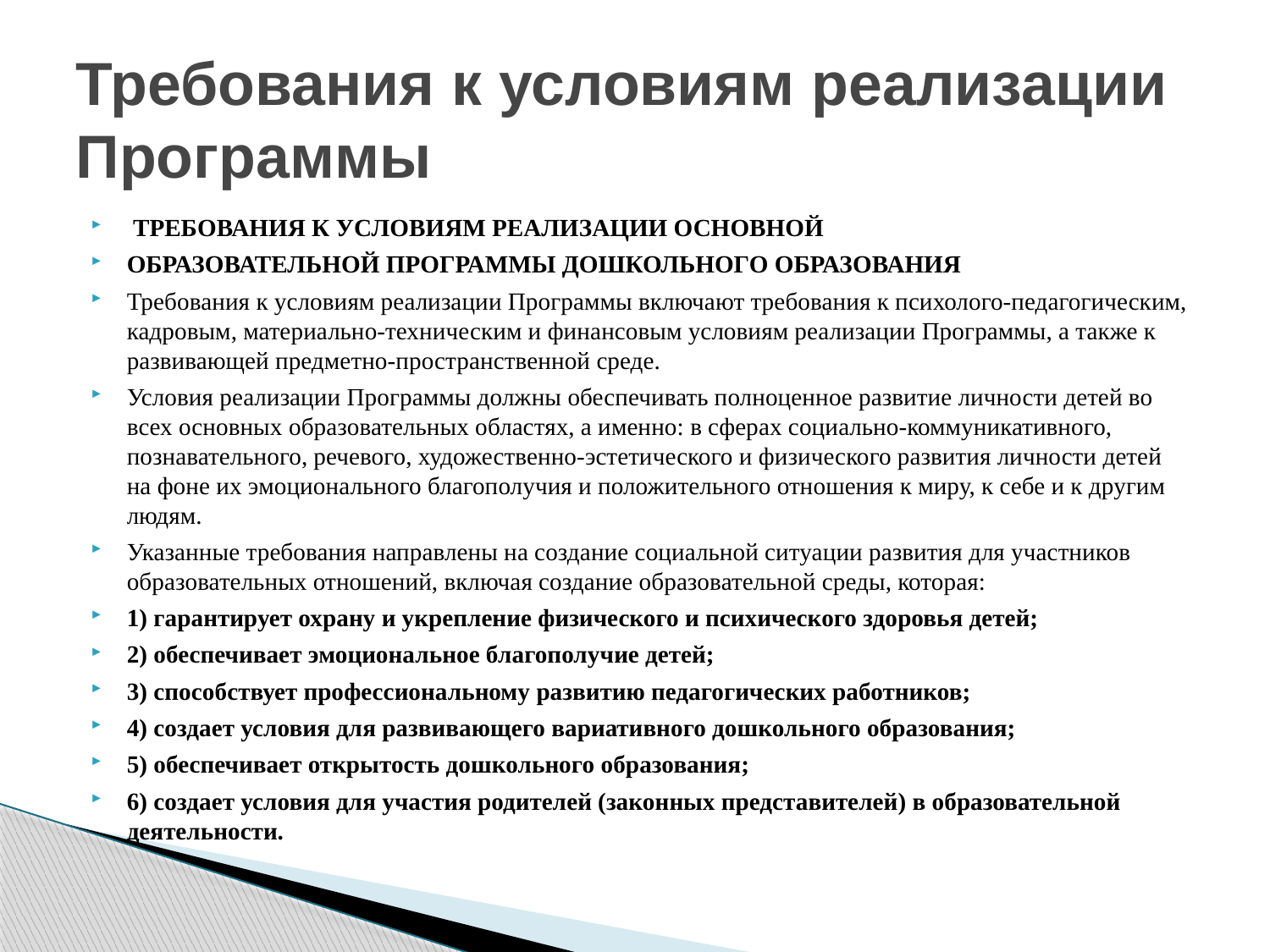

# Требования к условиям реализации Программы
 ТРЕБОВАНИЯ К УСЛОВИЯМ РЕАЛИЗАЦИИ ОСНОВНОЙ
ОБРАЗОВАТЕЛЬНОЙ ПРОГРАММЫ ДОШКОЛЬНОГО ОБРАЗОВАНИЯ
Требования к условиям реализации Программы включают требования к психолого-педагогическим, кадровым, материально-техническим и финансовым условиям реализации Программы, а также к развивающей предметно-пространственной среде.
Условия реализации Программы должны обеспечивать полноценное развитие личности детей во всех основных образовательных областях, а именно: в сферах социально-коммуникативного, познавательного, речевого, художественно-эстетического и физического развития личности детей на фоне их эмоционального благополучия и положительного отношения к миру, к себе и к другим людям.
Указанные требования направлены на создание социальной ситуации развития для участников образовательных отношений, включая создание образовательной среды, которая:
1) гарантирует охрану и укрепление физического и психического здоровья детей;
2) обеспечивает эмоциональное благополучие детей;
3) способствует профессиональному развитию педагогических работников;
4) создает условия для развивающего вариативного дошкольного образования;
5) обеспечивает открытость дошкольного образования;
6) создает условия для участия родителей (законных представителей) в образовательной деятельности.